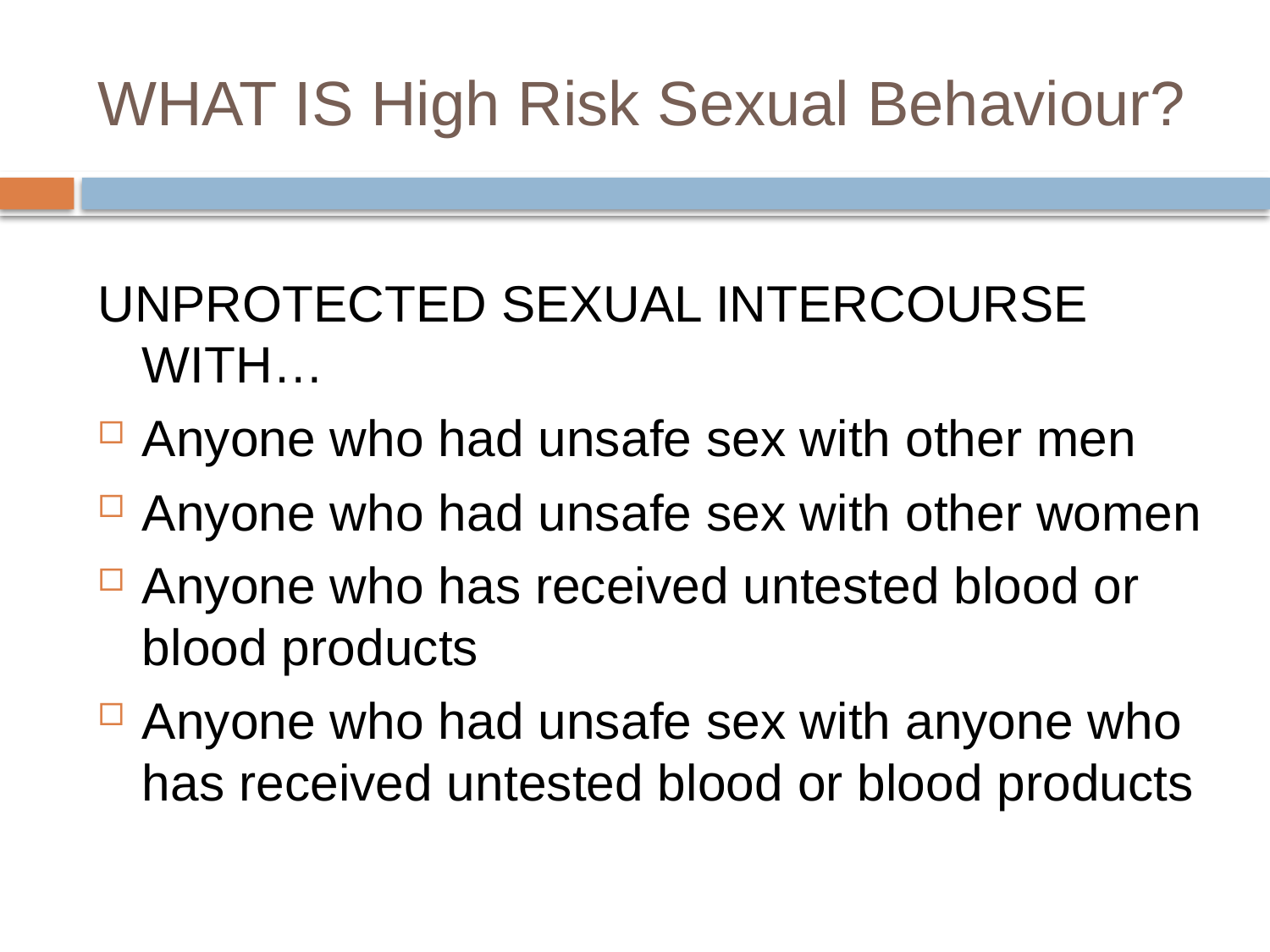

# WHAT IS High Risk Sexual Behaviour?
UNPROTECTED SEXUAL INTERCOURSE WITH…
Anyone who had unsafe sex with other men
Anyone who had unsafe sex with other women
Anyone who has received untested blood or blood products
Anyone who had unsafe sex with anyone who has received untested blood or blood products